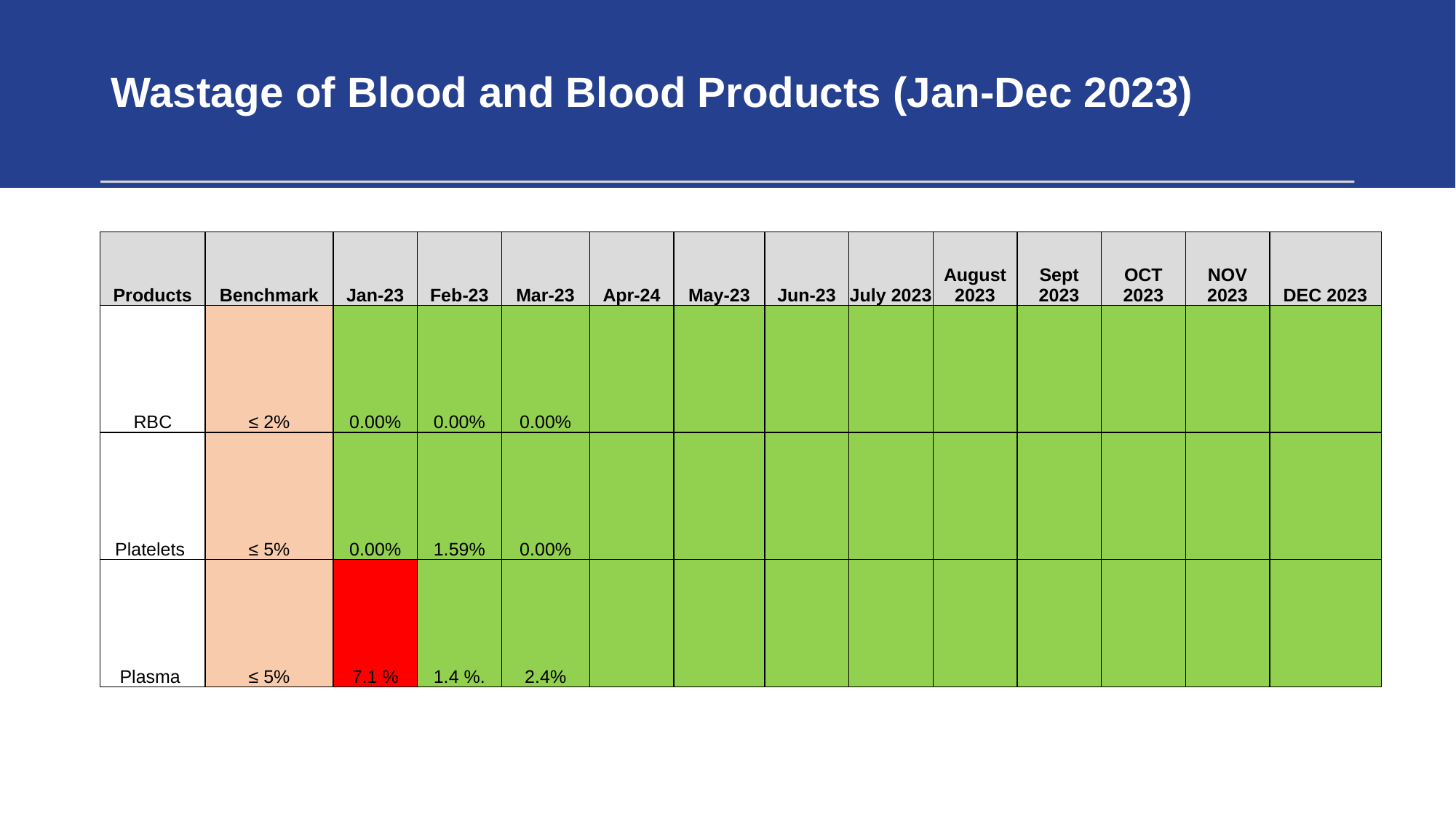

# Wastage of Blood and Blood Products (Jan-Dec 2023)

| Products | Benchmark | Jan-23 | Feb-23 | Mar-23 | Apr-24 | May-23 | Jun-23 | July 2023 | August 2023 | Sept 2023 | OCT 2023 | NOV 2023 | DEC 2023 |
| --- | --- | --- | --- | --- | --- | --- | --- | --- | --- | --- | --- | --- | --- |
| RBC | ≤ 2% | 0.00% | 0.00% | 0.00% |  |  |  |  |  |  |  |  |  |
| Platelets | ≤ 5% | 0.00% | 1.59% | 0.00% |  |  |  |  |  |  |  |  |  |
| Plasma | ≤ 5% | 7.1 % | 1.4 %. | 2.4% |  |  |  |  |  |  |  |  |  |